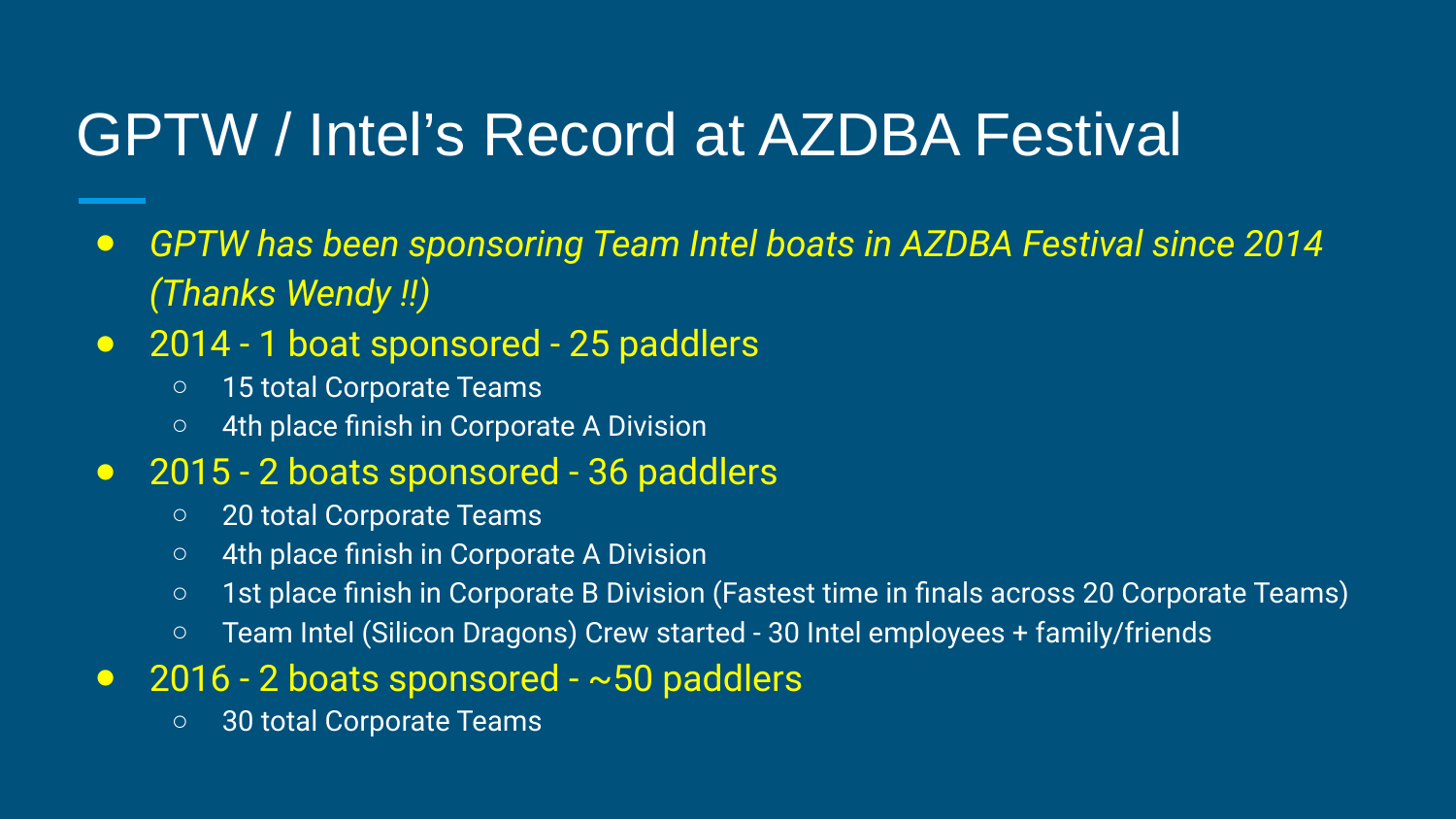

# GPTW / Intel’s Record at AZDBA Festival
GPTW has been sponsoring Team Intel boats in AZDBA Festival since 2014 (Thanks Wendy !!)
2014 - 1 boat sponsored - 25 paddlers
15 total Corporate Teams
4th place finish in Corporate A Division
2015 - 2 boats sponsored - 36 paddlers
20 total Corporate Teams
4th place finish in Corporate A Division
1st place finish in Corporate B Division (Fastest time in finals across 20 Corporate Teams)
Team Intel (Silicon Dragons) Crew started - 30 Intel employees + family/friends
2016 - 2 boats sponsored - ~50 paddlers
30 total Corporate Teams